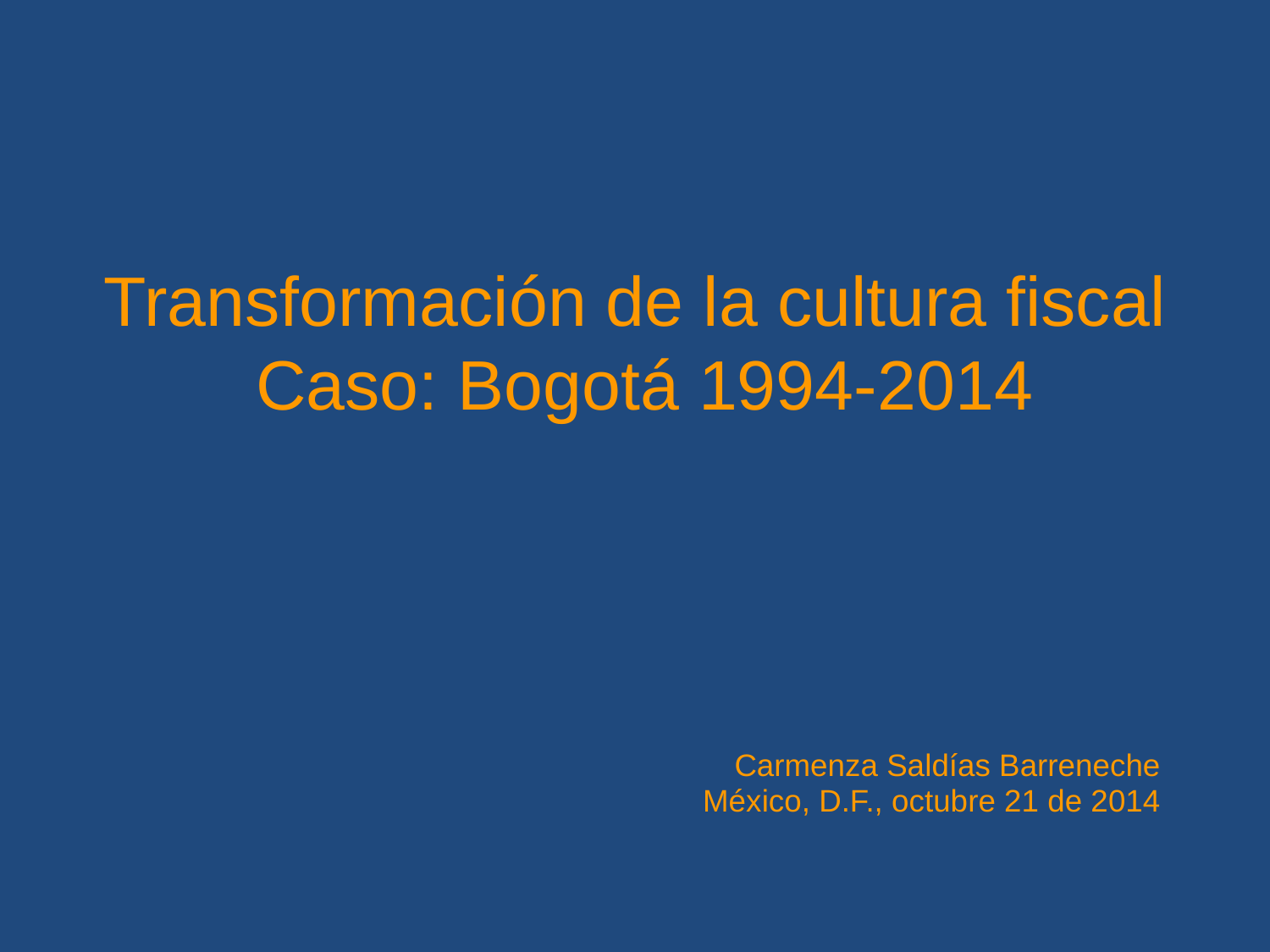

# Transformación de la cultura fiscal Caso: Bogotá 1994-2014
Carmenza Saldías Barreneche
México, D.F., octubre 21 de 2014